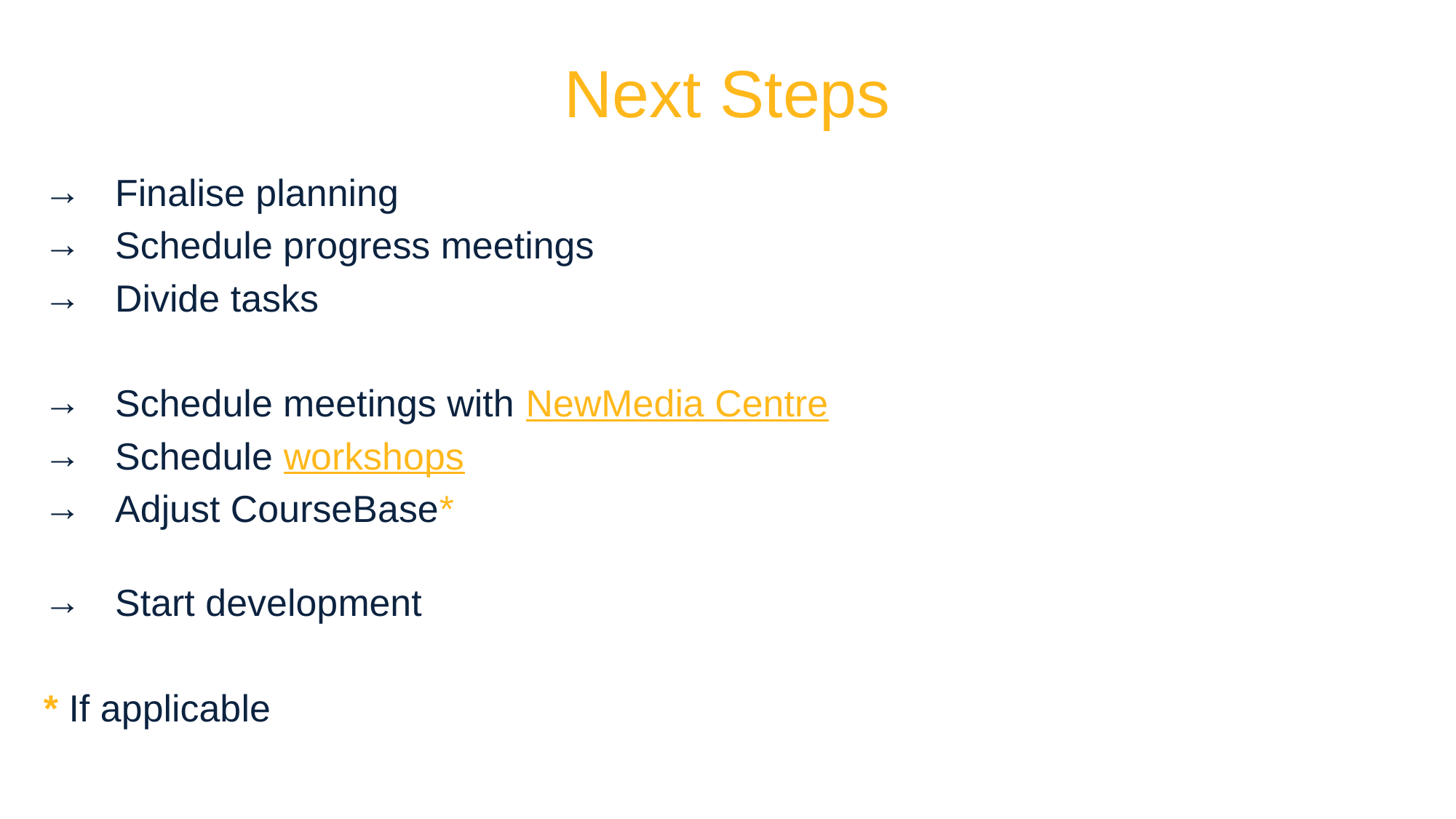

# Next Steps
Finalise planning
Schedule progress meetings
Divide tasks

Schedule meetings with NewMedia Centre
Schedule workshops
Adjust CourseBase*
Start development

* If applicable